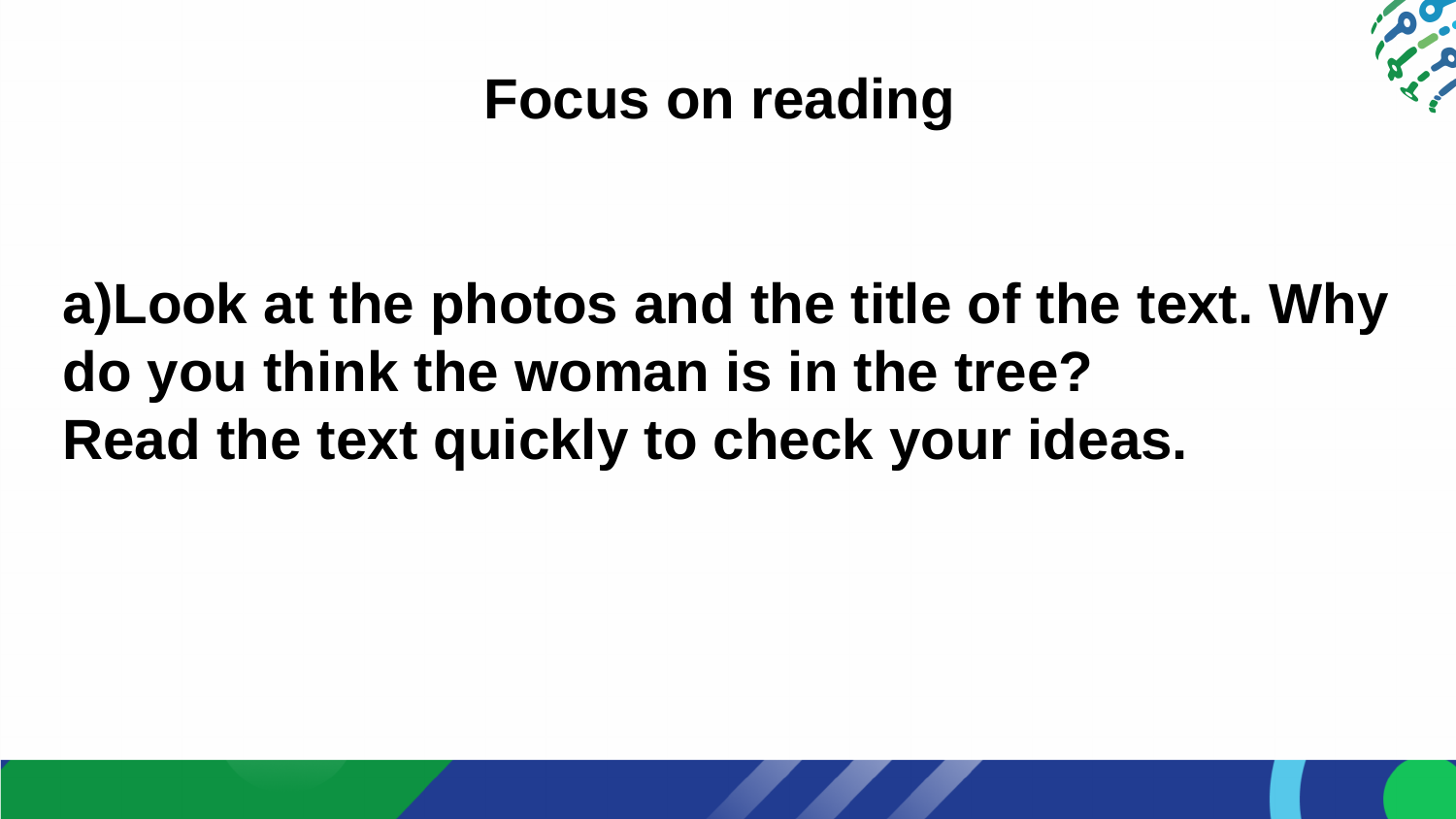

Focus on reading

a)Look at the photos and the title of the text. Why do you think the woman is in the tree?
Read the text quickly to check your ideas.